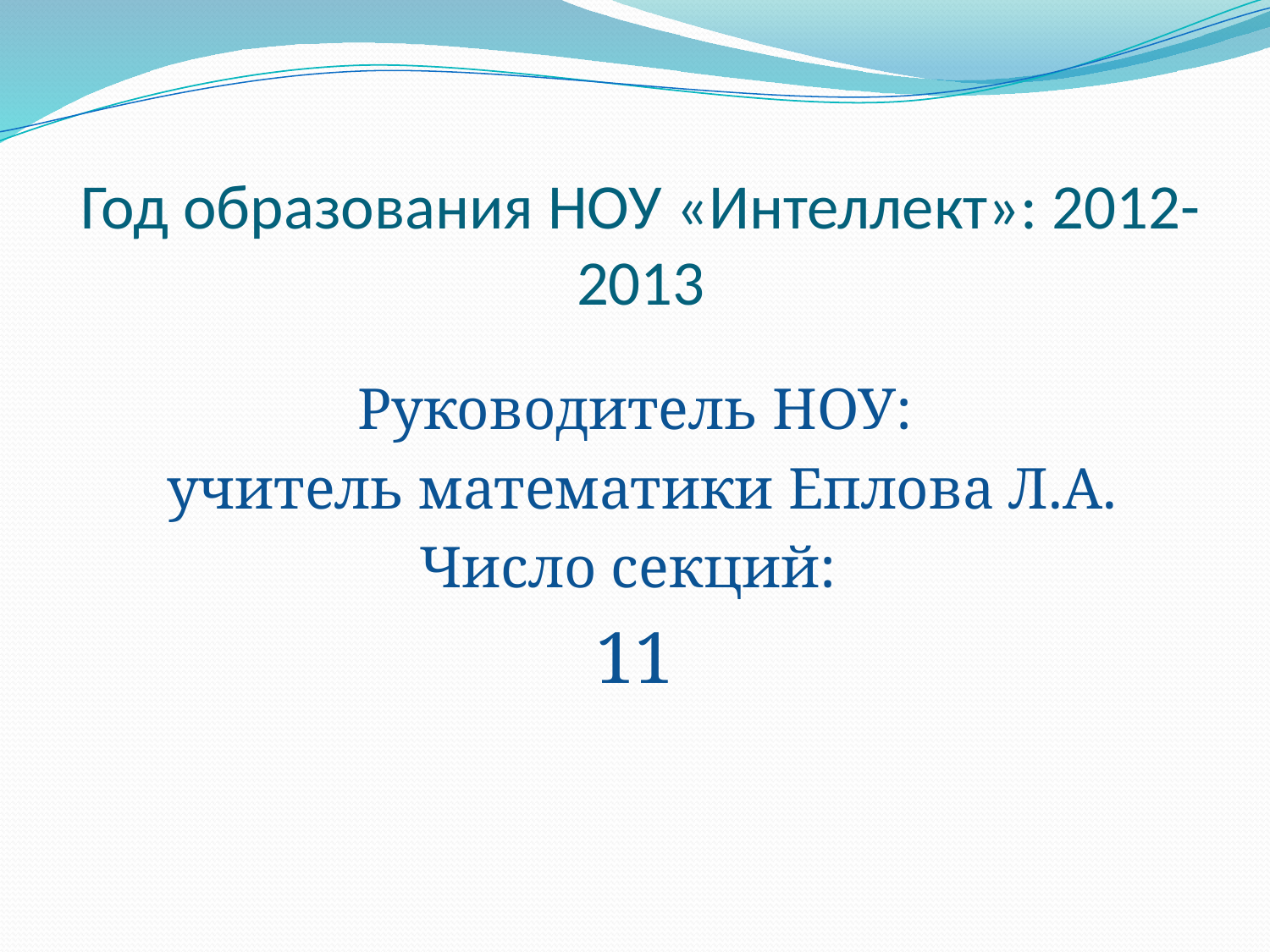

# Год образования НОУ «Интеллект»: 2012-2013
Руководитель НОУ:
 учитель математики Еплова Л.А.
Число секций:
11